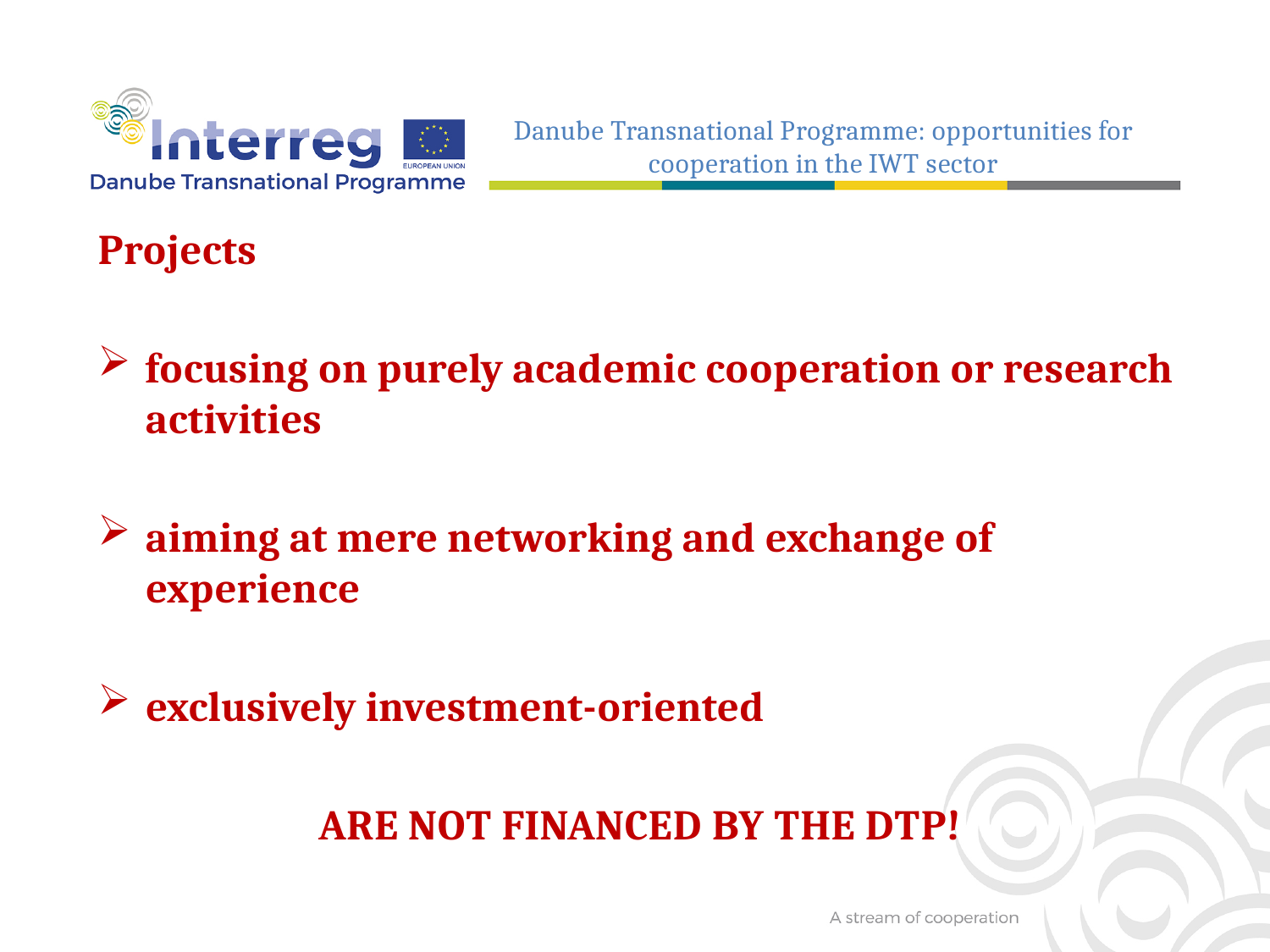

Danube Transnational Programme: opportunities for cooperation in the IWT sector
Projects

focusing on purely academic cooperation or research activities

aiming at mere networking and exchange of experience

exclusively investment-oriented

ARE NOT FINANCED BY THE DTP!